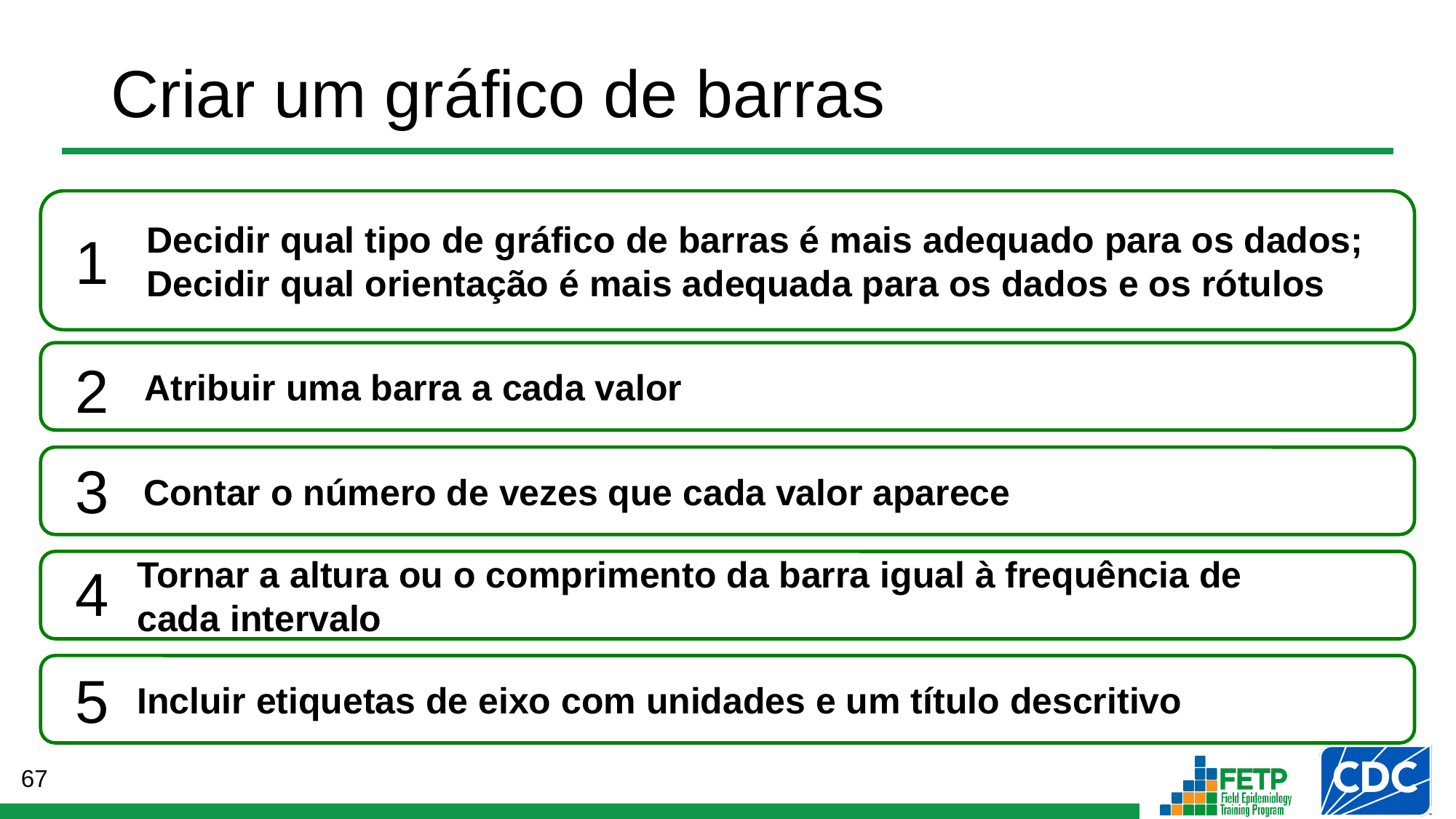

# Criar um gráfico de barras
Decidir qual tipo de gráfico de barras é mais adequado para os dados;
Decidir qual orientação é mais adequada para os dados e os rótulos
1
Atribuir uma barra a cada valor
2
3
Contar o número de vezes que cada valor aparece
4
Tornar a altura ou o comprimento da barra igual à frequência de
cada intervalo
5
Incluir etiquetas de eixo com unidades e um título descritivo